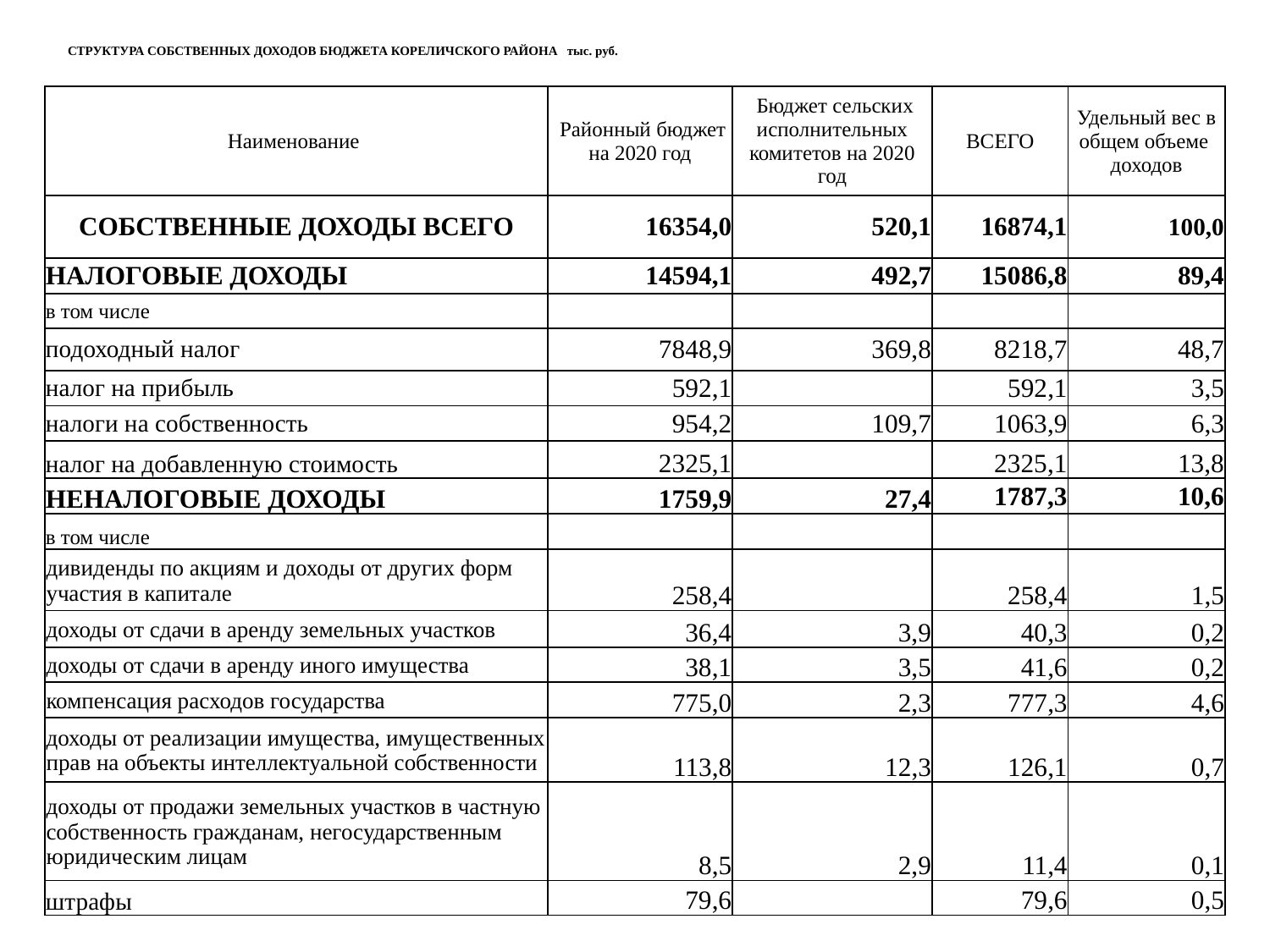

# СТРУКТУРА СОБСТВЕННЫХ ДОХОДОВ БЮДЖЕТА КОРЕЛИЧСКОГО РАЙОНА   тыс. руб.
| Наименование | Районный бюджет на 2020 год | Бюджет сельских исполнительных комитетов на 2020 год | ВСЕГО | Удельный вес в общем объеме доходов |
| --- | --- | --- | --- | --- |
| СОБСТВЕННЫЕ ДОХОДЫ ВСЕГО | 16354,0 | 520,1 | 16874,1 | 100,0 |
| НАЛОГОВЫЕ ДОХОДЫ | 14594,1 | 492,7 | 15086,8 | 89,4 |
| в том числе |  |  |  |  |
| подоходный налог | 7848,9 | 369,8 | 8218,7 | 48,7 |
| налог на прибыль | 592,1 |  | 592,1 | 3,5 |
| налоги на собственность | 954,2 | 109,7 | 1063,9 | 6,3 |
| налог на добавленную стоимость | 2325,1 |  | 2325,1 | 13,8 |
| НЕНАЛОГОВЫЕ ДОХОДЫ | 1759,9 | 27,4 | 1787,3 | 10,6 |
| в том числе |  |  |  |  |
| дивиденды по акциям и доходы от других форм участия в капитале | 258,4 |  | 258,4 | 1,5 |
| доходы от сдачи в аренду земельных участков | 36,4 | 3,9 | 40,3 | 0,2 |
| доходы от сдачи в аренду иного имущества | 38,1 | 3,5 | 41,6 | 0,2 |
| компенсация расходов государства | 775,0 | 2,3 | 777,3 | 4,6 |
| доходы от реализации имущества, имущественных прав на объекты интеллектуальной собственности | 113,8 | 12,3 | 126,1 | 0,7 |
| доходы от продажи земельных участков в частную собственность гражданам, негосударственным юридическим лицам | 8,5 | 2,9 | 11,4 | 0,1 |
| штрафы | 79,6 |  | 79,6 | 0,5 |